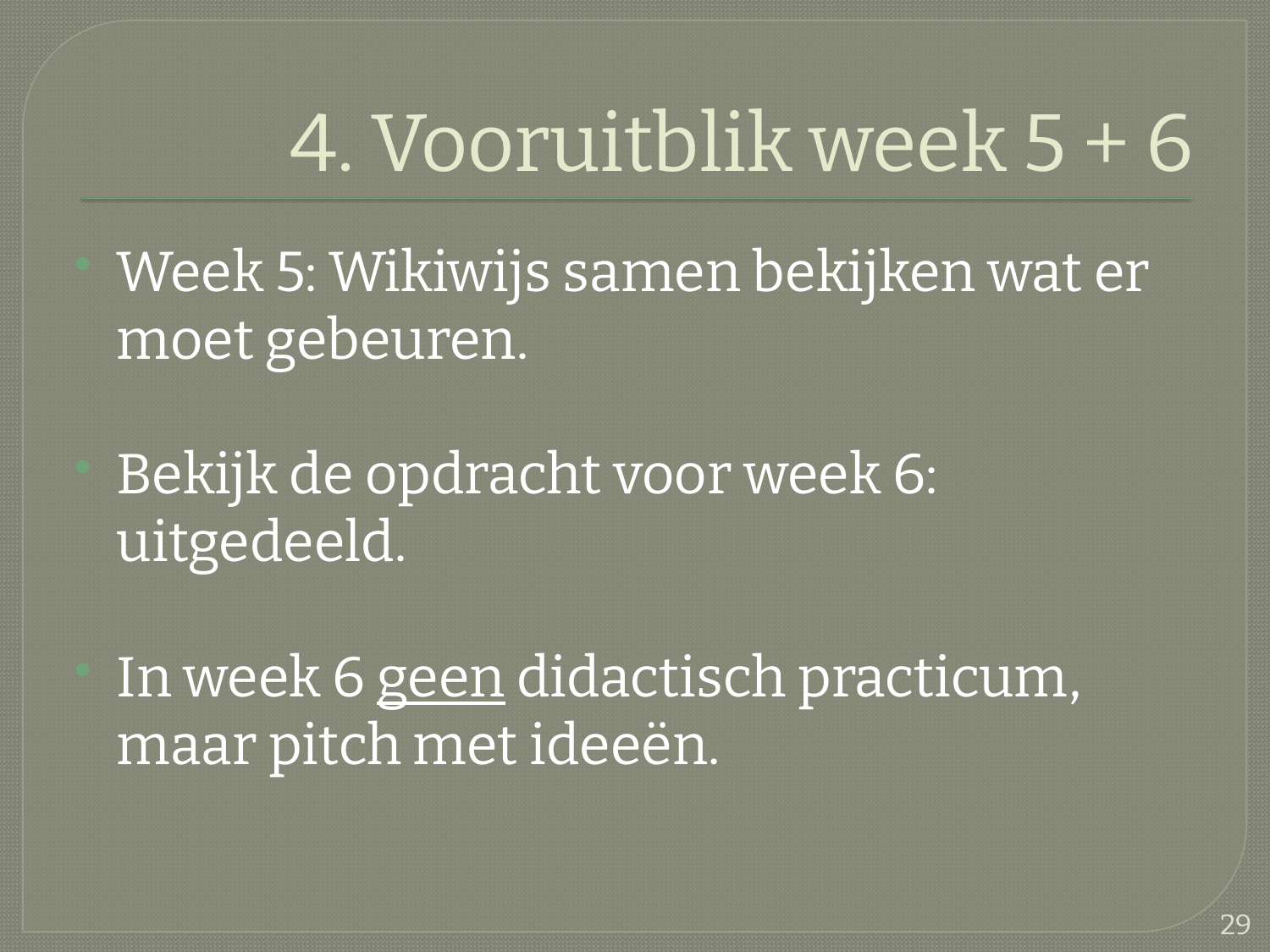

# 4. Vooruitblik week 5 + 6
Week 5: Wikiwijs samen bekijken wat er moet gebeuren.

Bekijk de opdracht voor week 6: uitgedeeld.

In week 6 geen didactisch practicum, maar pitch met ideeën.
29